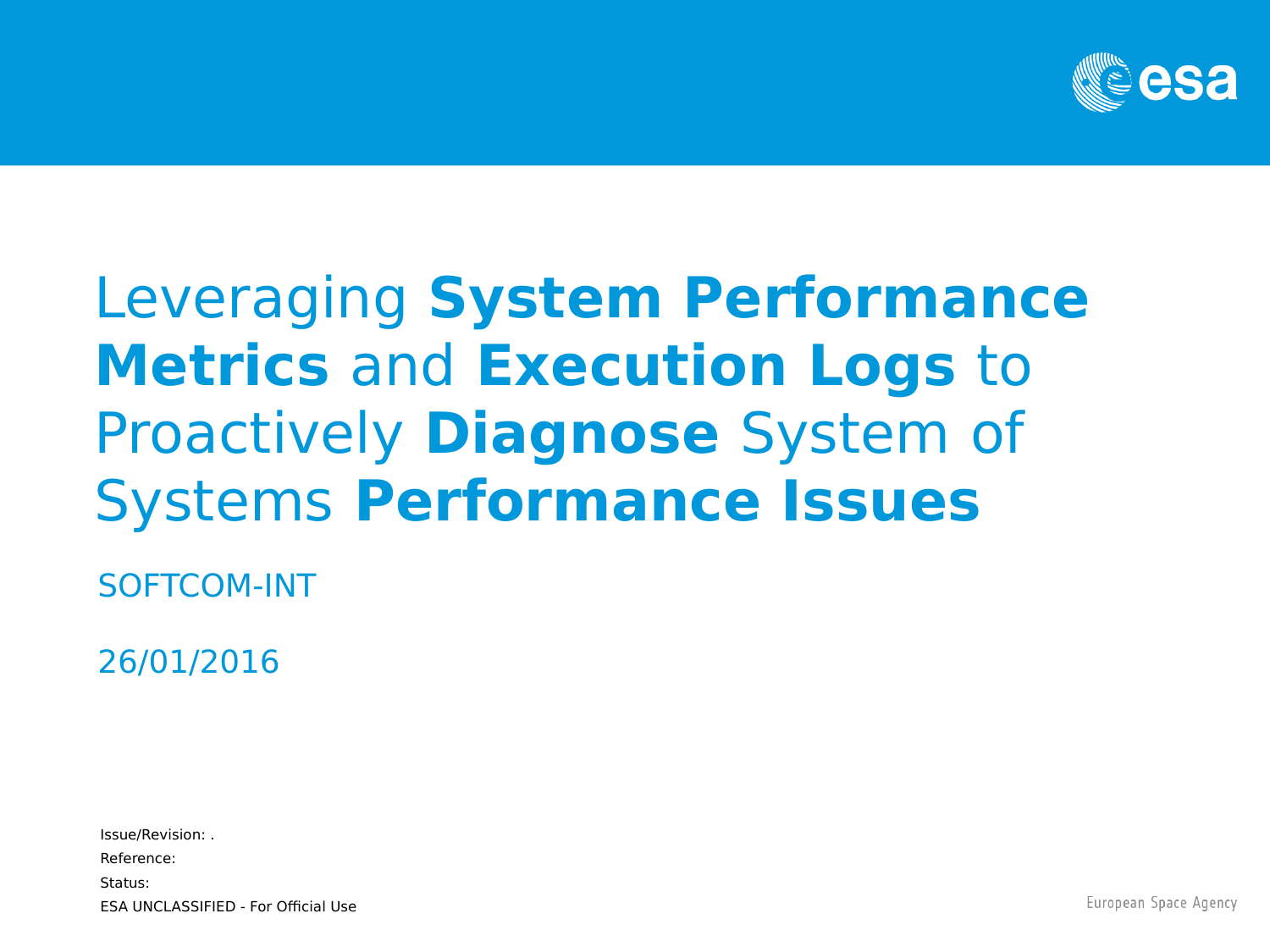

# Leveraging System Performance Metrics and Execution Logs to Proactively Diagnose System of Systems Performance Issues
SOFTCOM-INT
26/01/2016